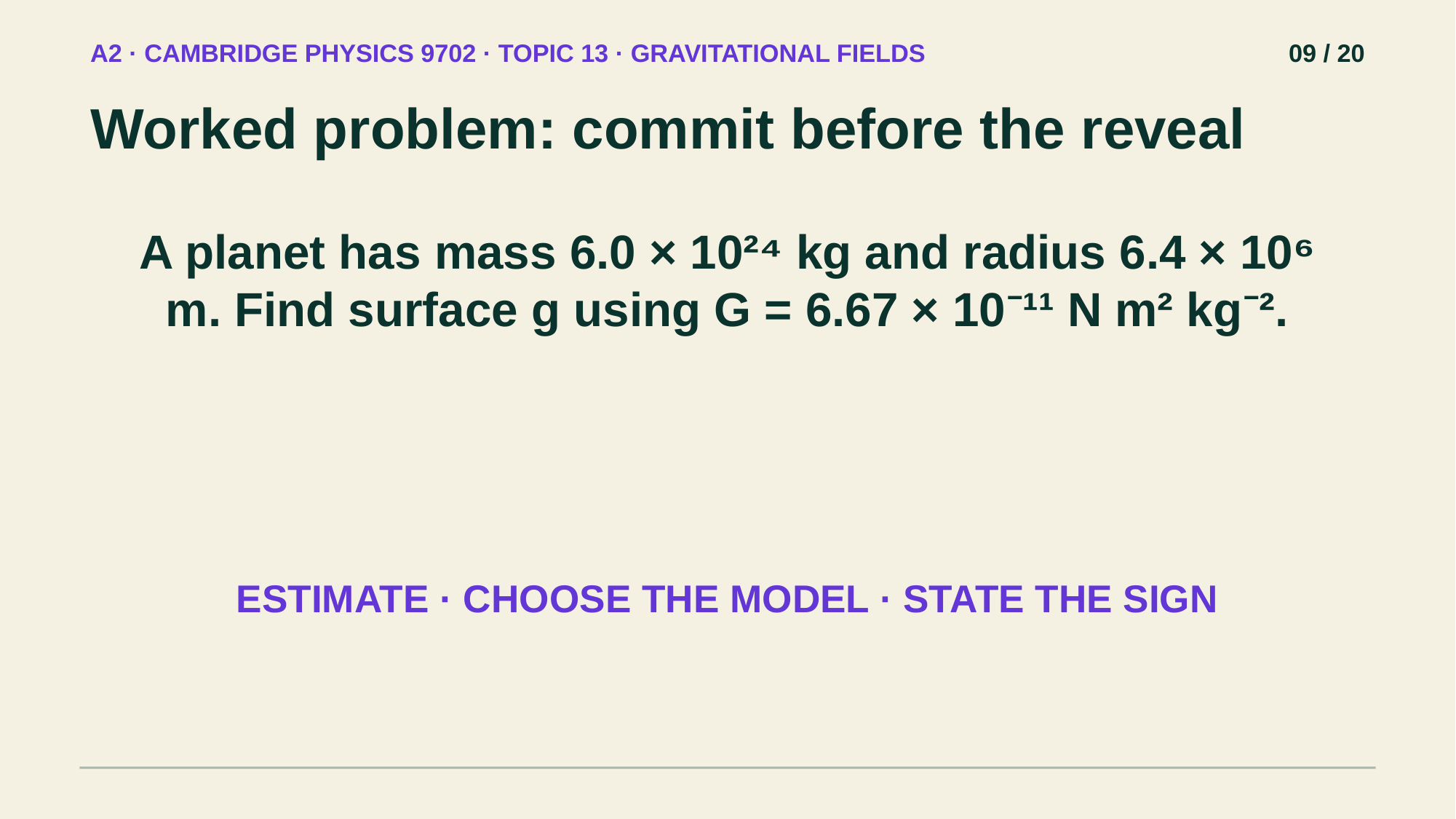

A2 · CAMBRIDGE PHYSICS 9702 · TOPIC 13 · GRAVITATIONAL FIELDS
09 / 20
Worked problem: commit before the reveal
A planet has mass 6.0 × 10²⁴ kg and radius 6.4 × 10⁶ m. Find surface g using G = 6.67 × 10⁻¹¹ N m² kg⁻².
ESTIMATE · CHOOSE THE MODEL · STATE THE SIGN